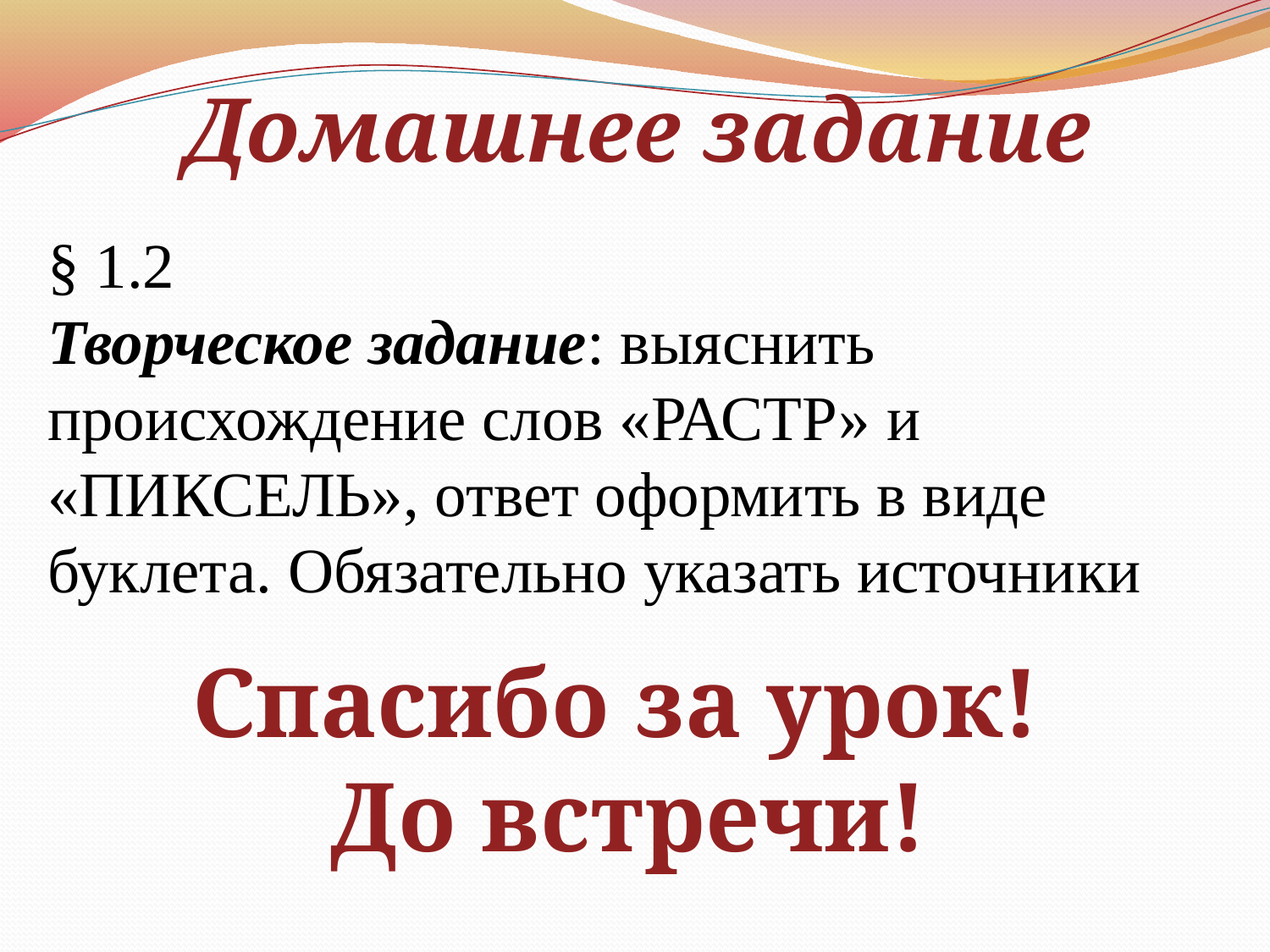

Домашнее задание
§ 1.2
Творческое задание: выяснить происхождение слов «РАСТР» и «ПИКСЕЛЬ», ответ оформить в виде буклета. Обязательно указать источники
Спасибо за урок!
До встречи!